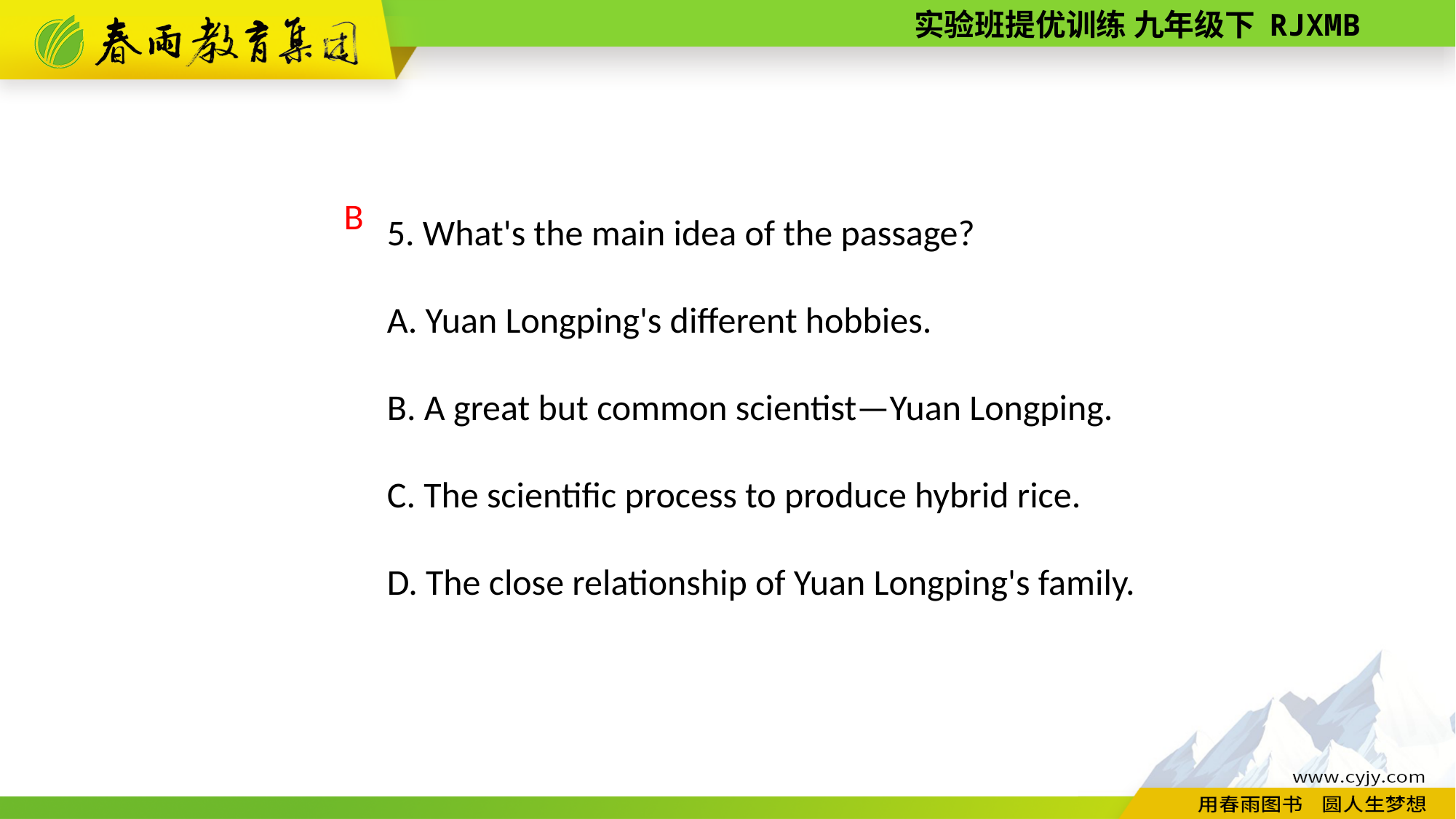

5. What's the main idea of the passage?
A. Yuan Longping's different hobbies.
B. A great but common scientist—Yuan Longping.
C. The scientific process to produce hybrid rice.
D. The close relationship of Yuan Longping's family.
B